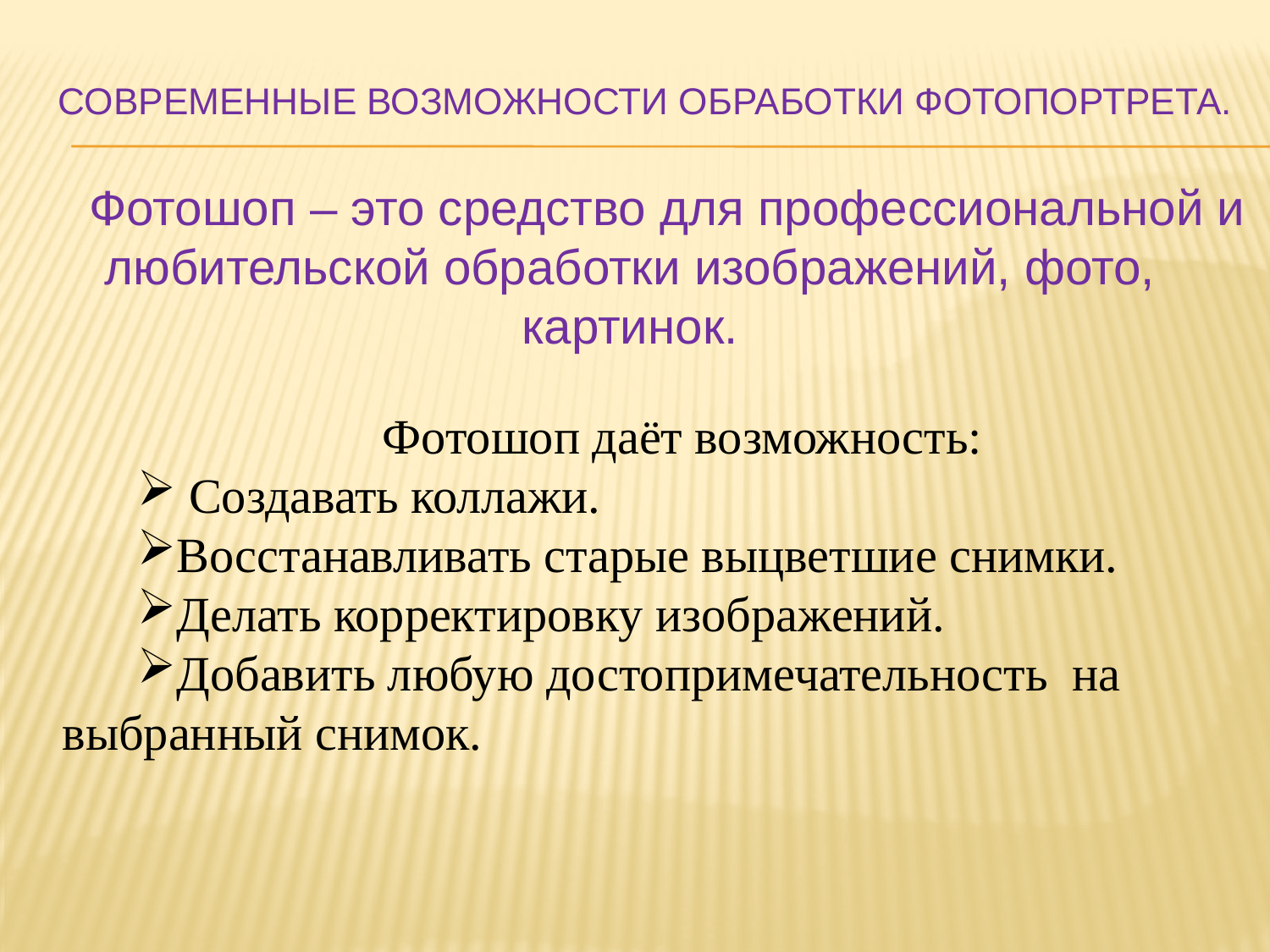

# Современные возможности обработки фотопортрета.
Фотошоп – это средство для профессиональной и любительской обработки изображений, фото, картинок.

Фотошоп даёт возможность:
 Создавать коллажи.
Восстанавливать старые выцветшие снимки.
Делать корректировку изображений.
Добавить любую достопримечательность  на   выбранный снимок.